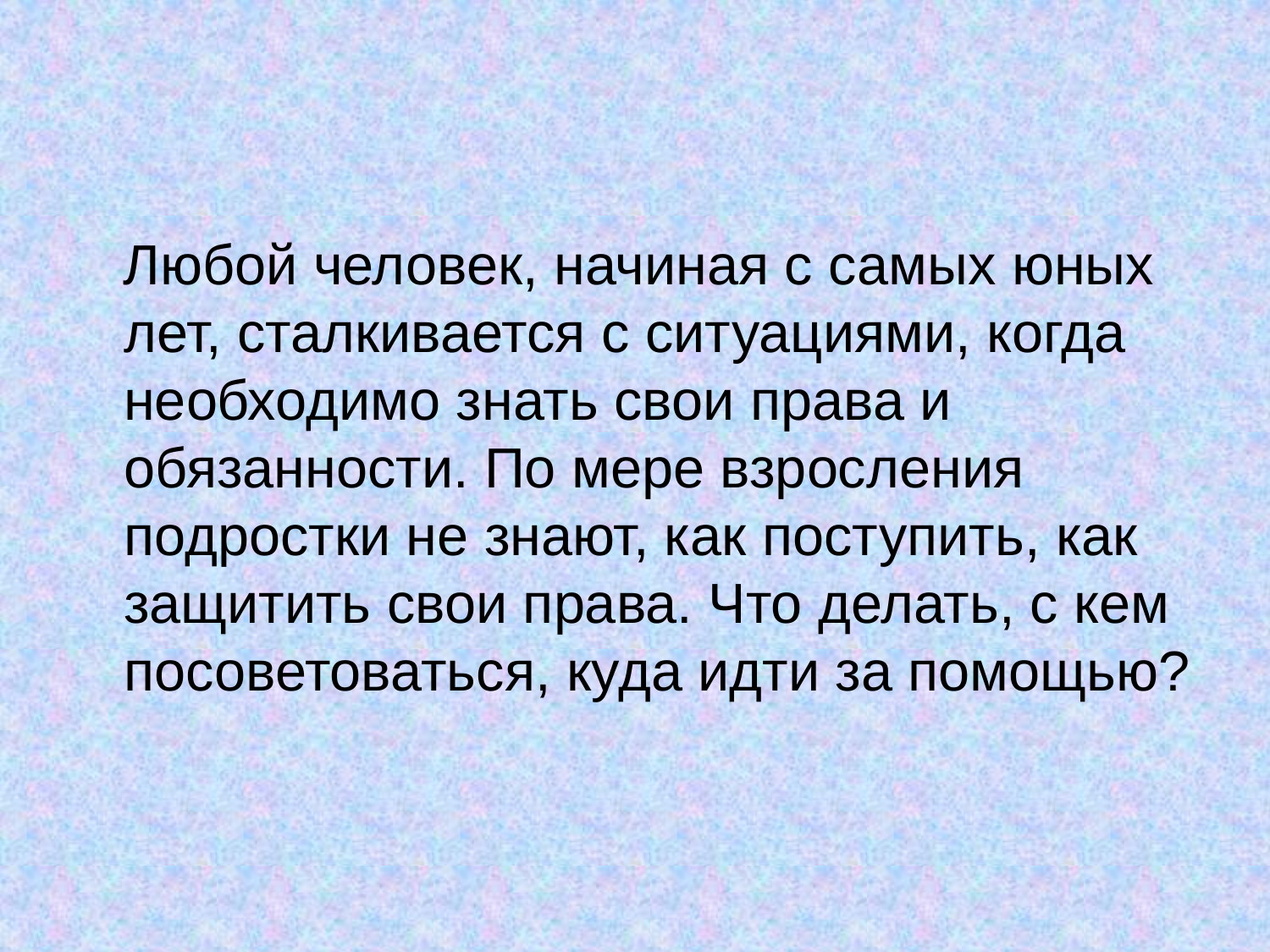

#
   Любой человек, начиная с самых юных лет, сталкивается с ситуациями, когда необходимо знать свои права и обязанности. По мере взросления подростки не знают, как поступить, как защитить свои права. Что делать, с кем посоветоваться, куда идти за помощью?